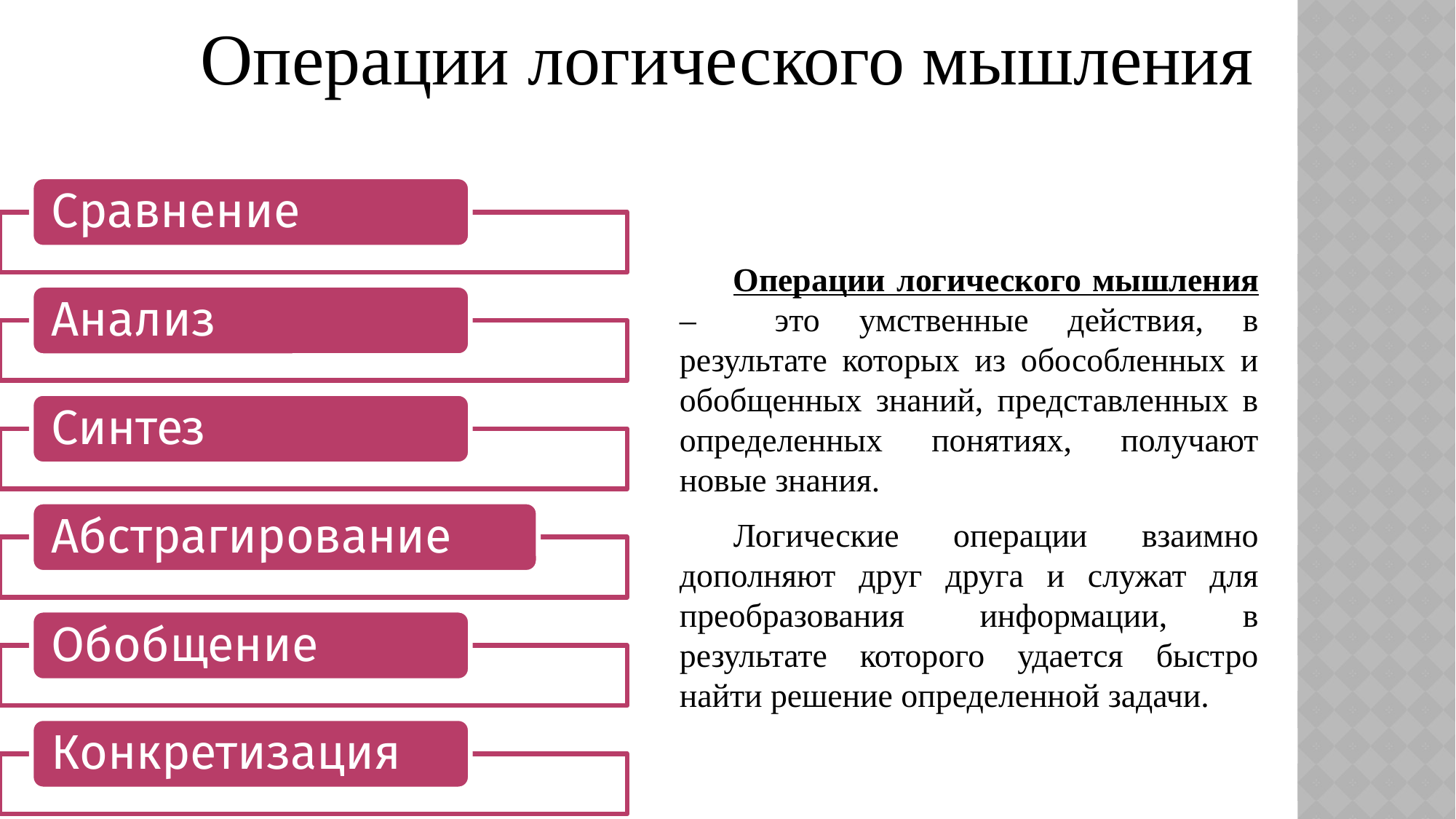

# Операции логического мышления
Сравнение
Анализ
Синтез
Абстрагирование
Обобщение
Конкретизация
Операции логического мышления –  это умственные действия, в результате которых из обособленных и обобщенных знаний, представленных в определенных понятиях, получают новые знания.
Логические операции взаимно дополняют друг друга и служат для преобразования информации, в результате которого удается быстро найти решение определенной задачи.